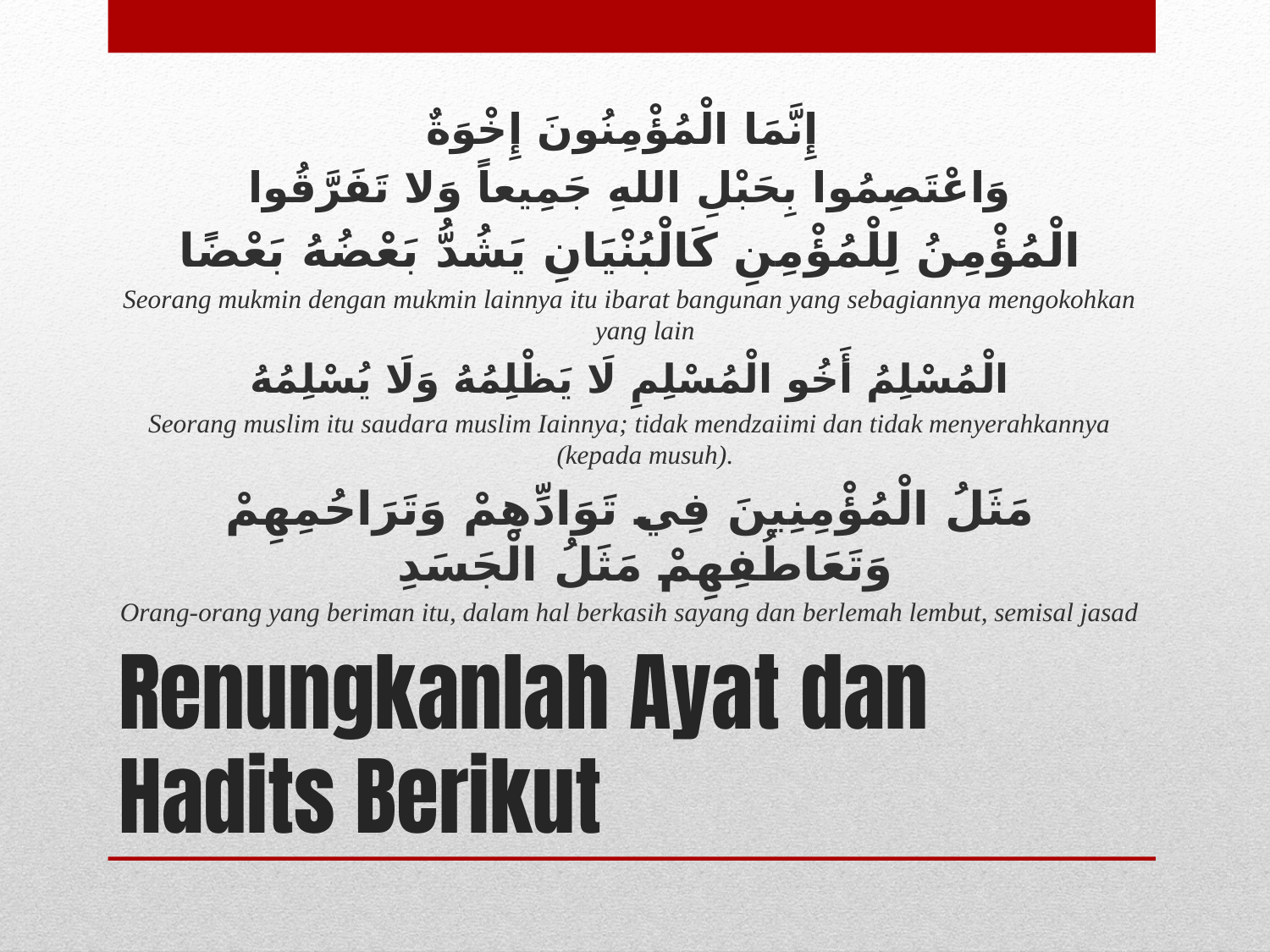

إِنَّمَا الْمُؤْمِنُونَ إِخْوَةٌ
وَاعْتَصِمُوا بِحَبْلِ اللهِ جَمِيعاً وَلا تَفَرَّقُوا
الْمُؤْمِنُ لِلْمُؤْمِنِ كَالْبُنْيَانِ يَشُدُّ بَعْضُهُ بَعْضًا
Seorang mukmin dengan mukmin lainnya itu ibarat bangunan yang sebagiannya mengokohkan yang lain
الْمُسْلِمُ أَخُو الْمُسْلِمِ لَا يَظْلِمُهُ وَلَا يُسْلِمُهُ
Seorang muslim itu saudara muslim Iainnya; tidak mendzaiimi dan tidak menyerahkannya (kepada musuh).
مَثَلُ الْمُؤْمِنِينَ فِي تَوَادِّهِمْ وَتَرَاحُمِهِمْ وَتَعَاطُفِهِمْ مَثَلُ الْجَسَدِ
Orang-orang yang beriman itu, dalam hal berkasih sayang dan berlemah lembut, semisal jasad

# Renungkanlah Ayat dan Hadits Berikut